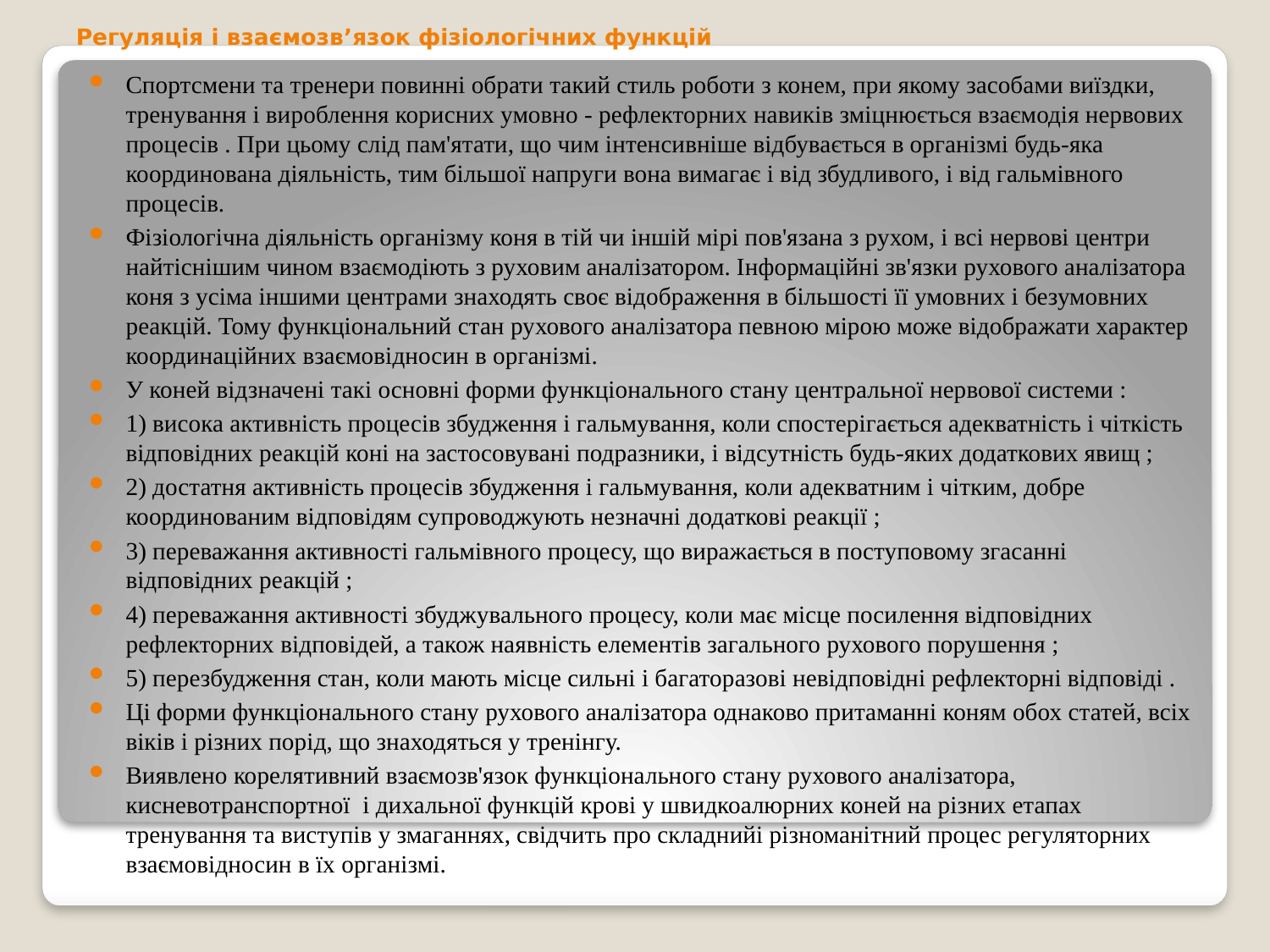

# Регуляція і взаємозв’язок фізіологічних функцій
Спортсмени та тренери повинні обрати такий стиль роботи з конем, при якому засобами виїздки, тренування і вироблення корисних умовно - рефлекторних навиків зміцнюється взаємодія нервових процесів . При цьому слід пам'ятати, що чим інтенсивніше відбувається в організмі будь-яка координована діяльність, тим більшої напруги вона вимагає і від збудливого, і від гальмівного процесів.
Фізіологічна діяльність організму коня в тій чи іншій мірі пов'язана з рухом, і всі нервові центри найтіснішим чином взаємодіють з руховим аналізатором. Інформаційні зв'язки рухового аналізатора коня з усіма іншими центрами знаходять своє відображення в більшості її умовних і безумовних реакцій. Тому функціональний стан рухового аналізатора певною мірою може відображати характер координаційних взаємовідносин в організмі.
У коней відзначені такі основні форми функціонального стану центральної нервової системи :
1) висока активність процесів збудження і гальмування, коли спостерігається адекватність і чіткість відповідних реакцій коні на застосовувані подразники, і відсутність будь-яких додаткових явищ ;
2) достатня активність процесів збудження і гальмування, коли адекватним і чітким, добре координованим відповідям супроводжують незначні додаткові реакції ;
3) переважання активності гальмівного процесу, що виражається в поступовому згасанні відповідних реакцій ;
4) переважання активності збуджувального процесу, коли має місце посилення відповідних рефлекторних відповідей, а також наявність елементів загального рухового порушення ;
5) перезбудження стан, коли мають місце сильні і багаторазові невідповідні рефлекторні відповіді .
Ці форми функціонального стану рухового аналізатора однаково притаманні коням обох статей, всіх віків і різних порід, що знаходяться у тренінгу.
Виявлено ​​корелятивний взаємозв'язок функціонального стану рухового аналізатора, кисневотранспортної  і дихальної функцій крові у швидкоалюрних коней на різних етапах тренування та виступів у змаганнях, свідчить про складнийі різноманітний процес регуляторних взаємовідносин в їх організмі.